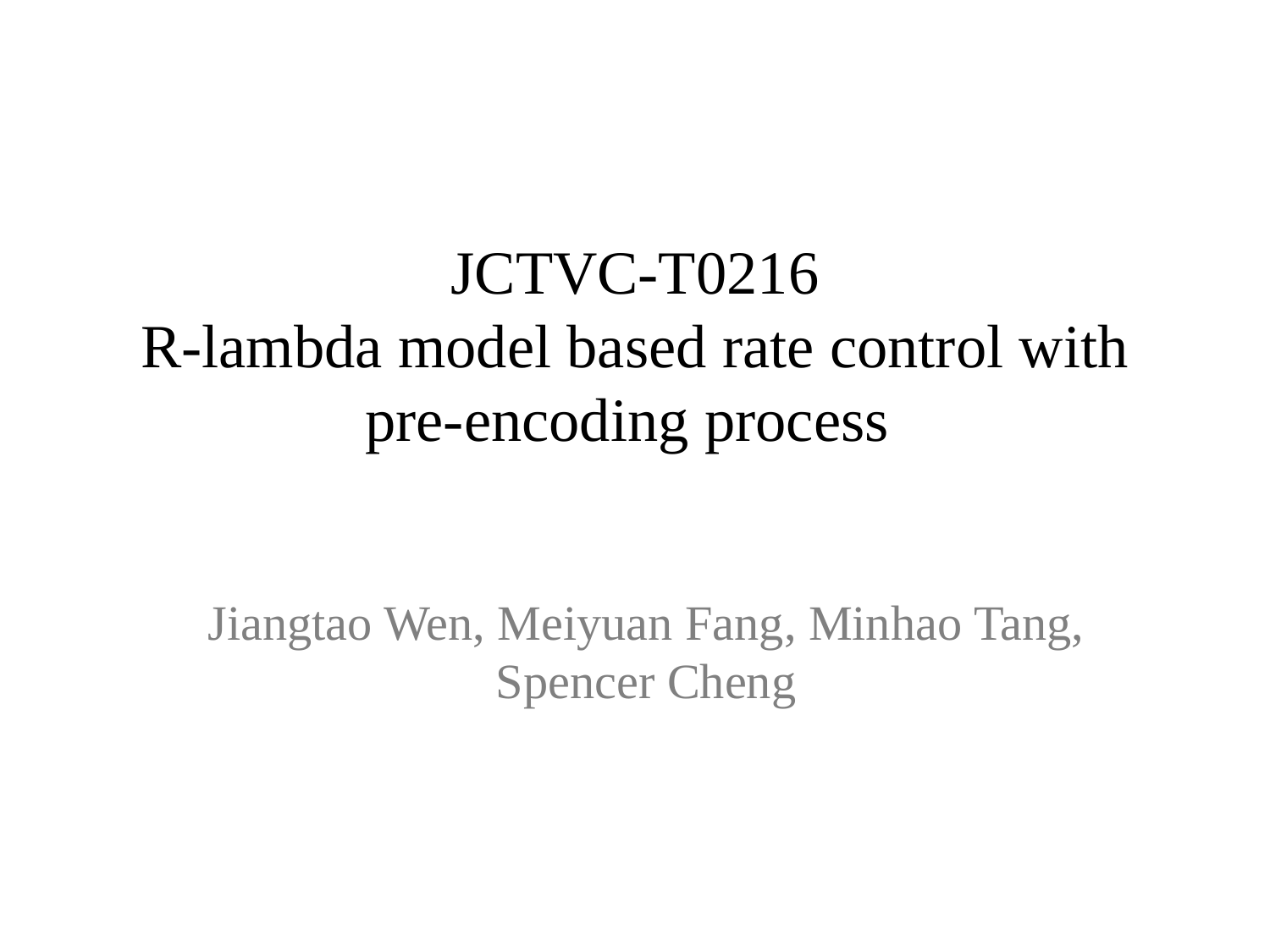

# JCTVC-T0216 R-lambda model based rate control with pre-encoding process
Jiangtao Wen, Meiyuan Fang, Minhao Tang, Spencer Cheng